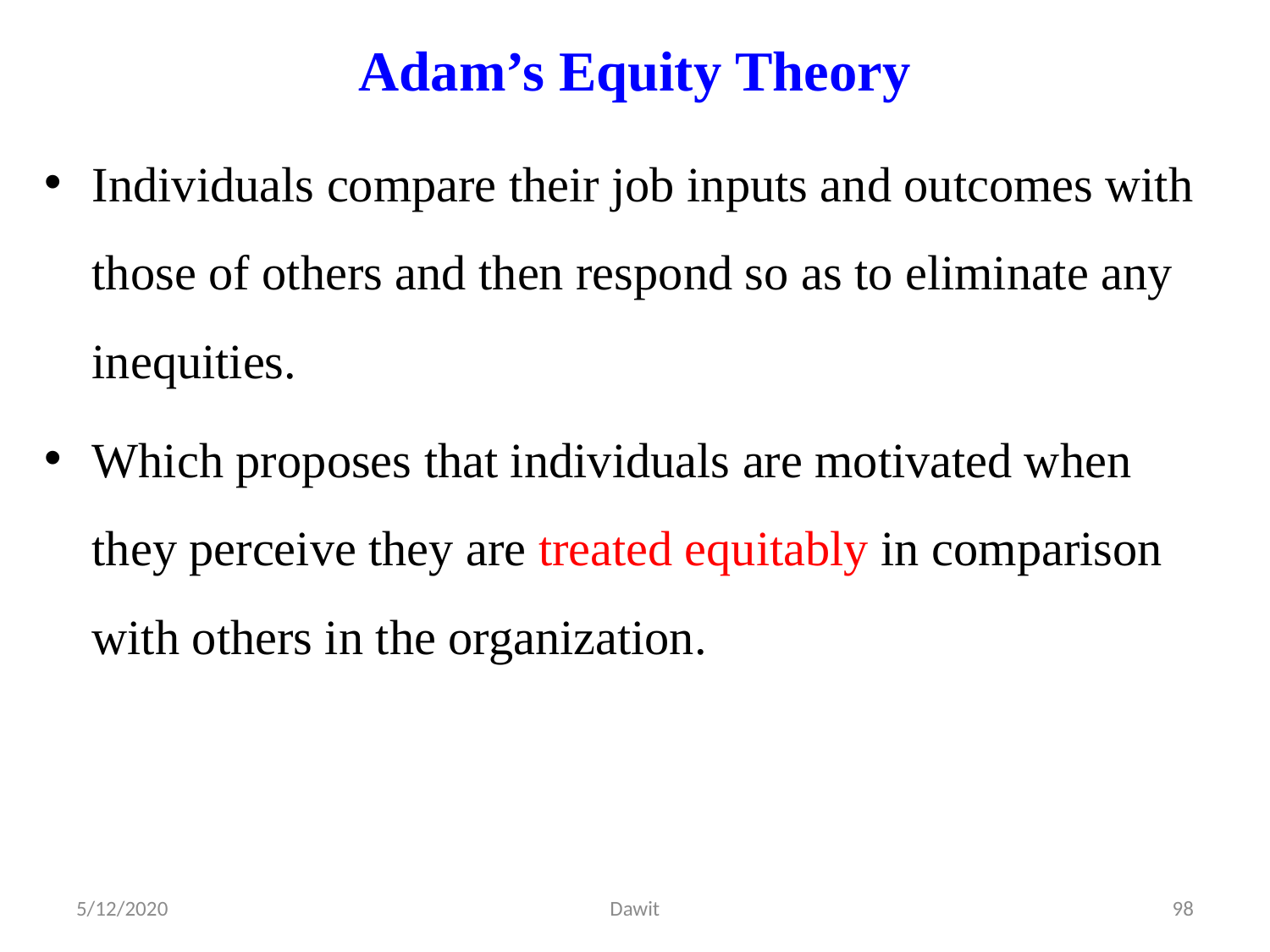

# Adam’s Equity Theory
Individuals compare their job inputs and outcomes with those of others and then respond so as to eliminate any inequities.
Which proposes that individuals are motivated when they perceive they are treated equitably in comparison with others in the organization.
5/12/2020
Dawit
98